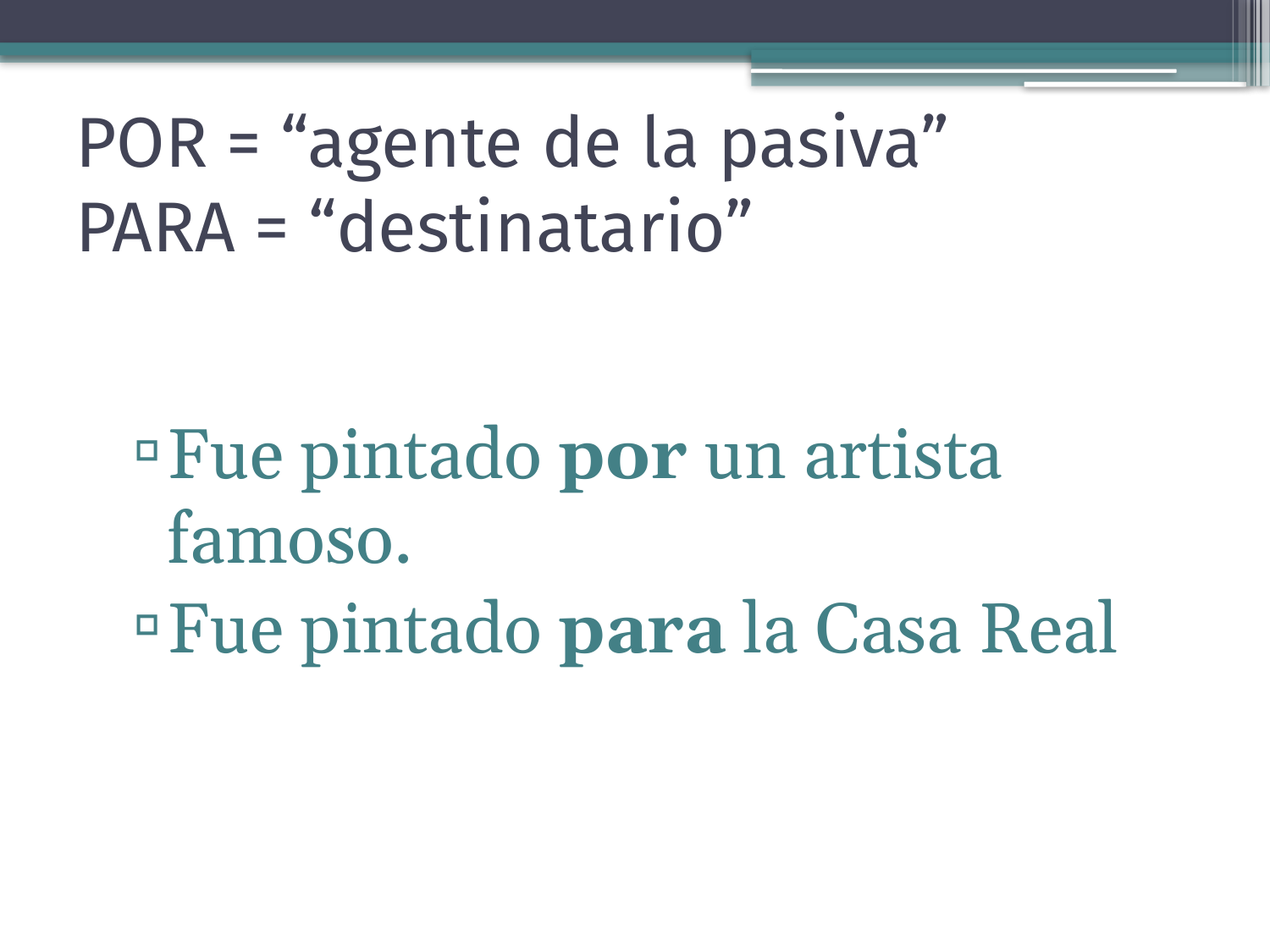

# POR = “agente de la pasiva” PARA = “destinatario”

Fue pintado por un artista famoso.
Fue pintado para la Casa Real